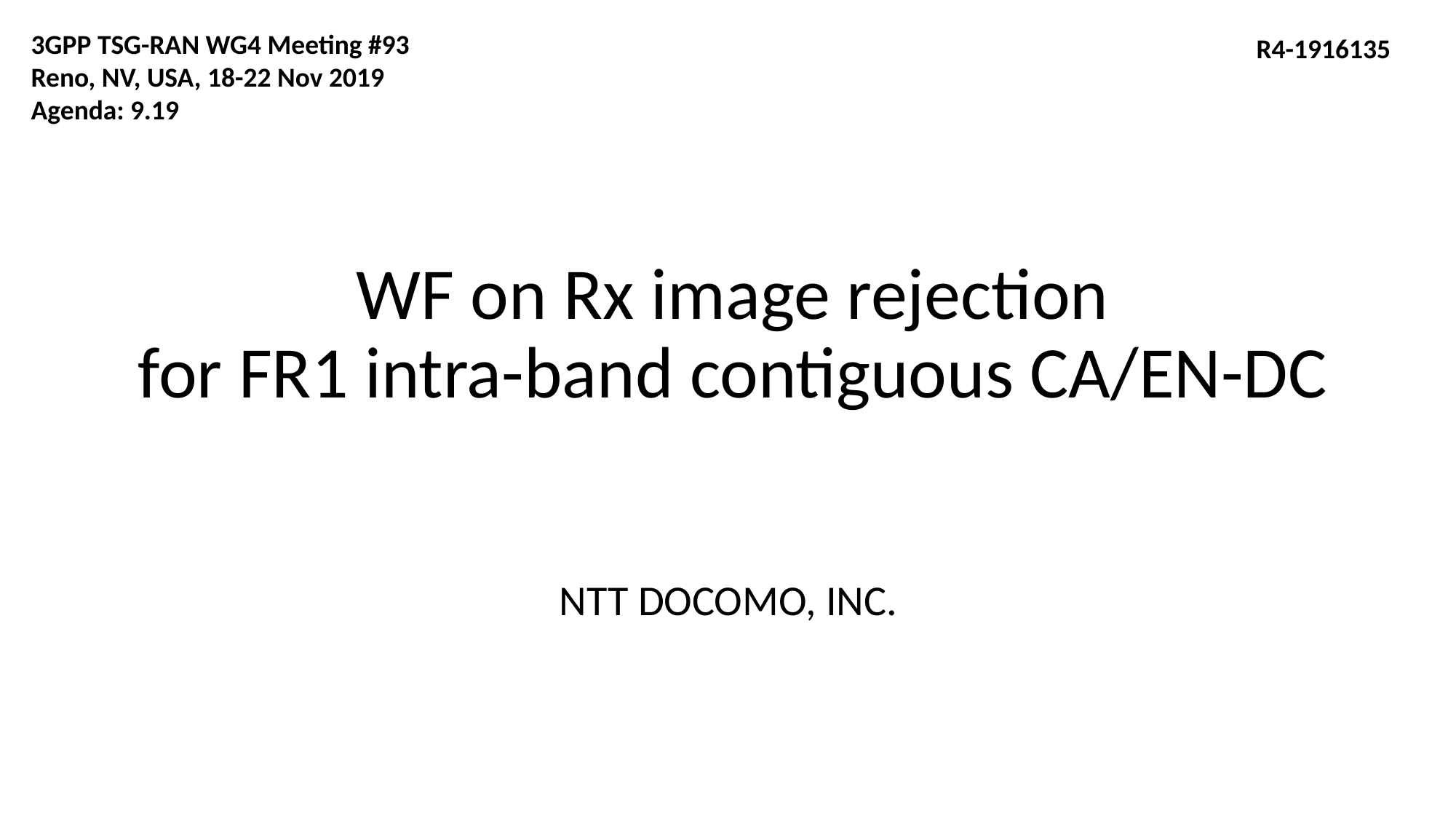

3GPP TSG-RAN WG4 Meeting #93
Reno, NV, USA, 18-22 Nov 2019
Agenda: 9.19
R4-1916135
# WF on Rx image rejection for FR1 intra-band contiguous CA/EN-DC
NTT DOCOMO, INC.